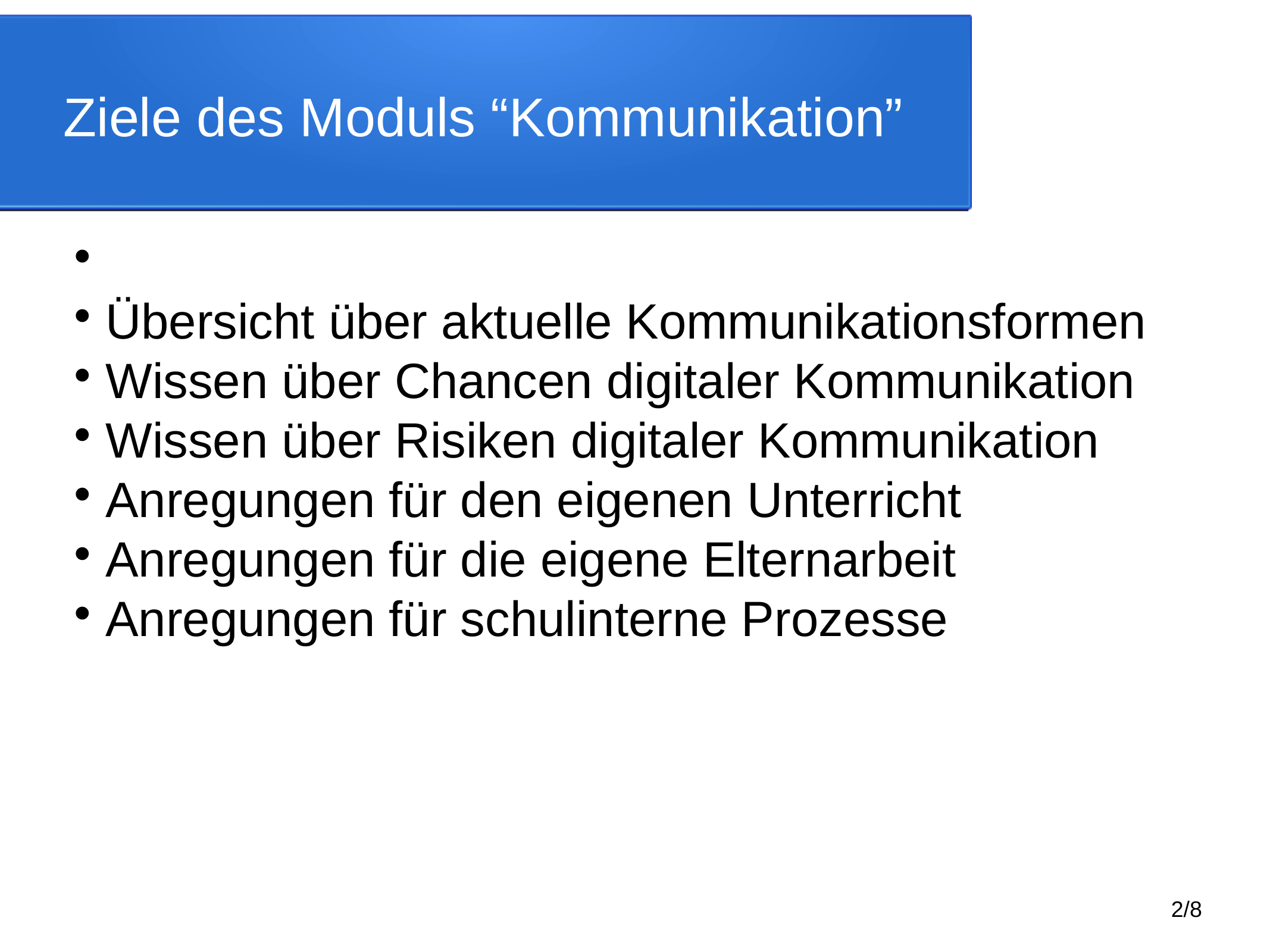

Ziele des Moduls “Kommunikation”

Übersicht über aktuelle Kommunikationsformen
Wissen über Chancen digitaler Kommunikation
Wissen über Risiken digitaler Kommunikation
Anregungen für den eigenen Unterricht
Anregungen für die eigene Elternarbeit
Anregungen für schulinterne Prozesse
2/8